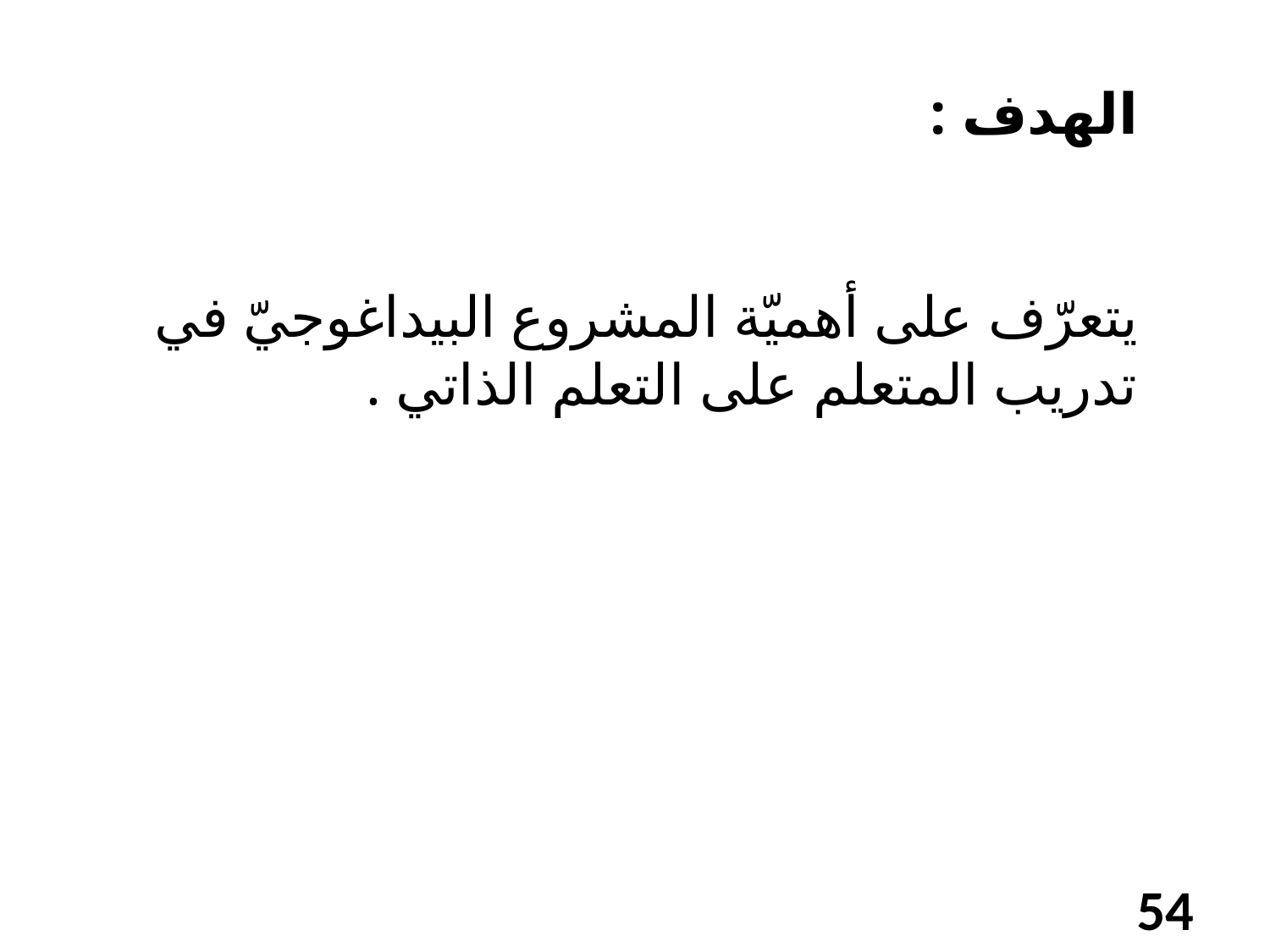

الهدف :

يتعرّف على أهميّة المشروع البيداغوجيّ في تدريب المتعلم على التعلم الذاتي .

54